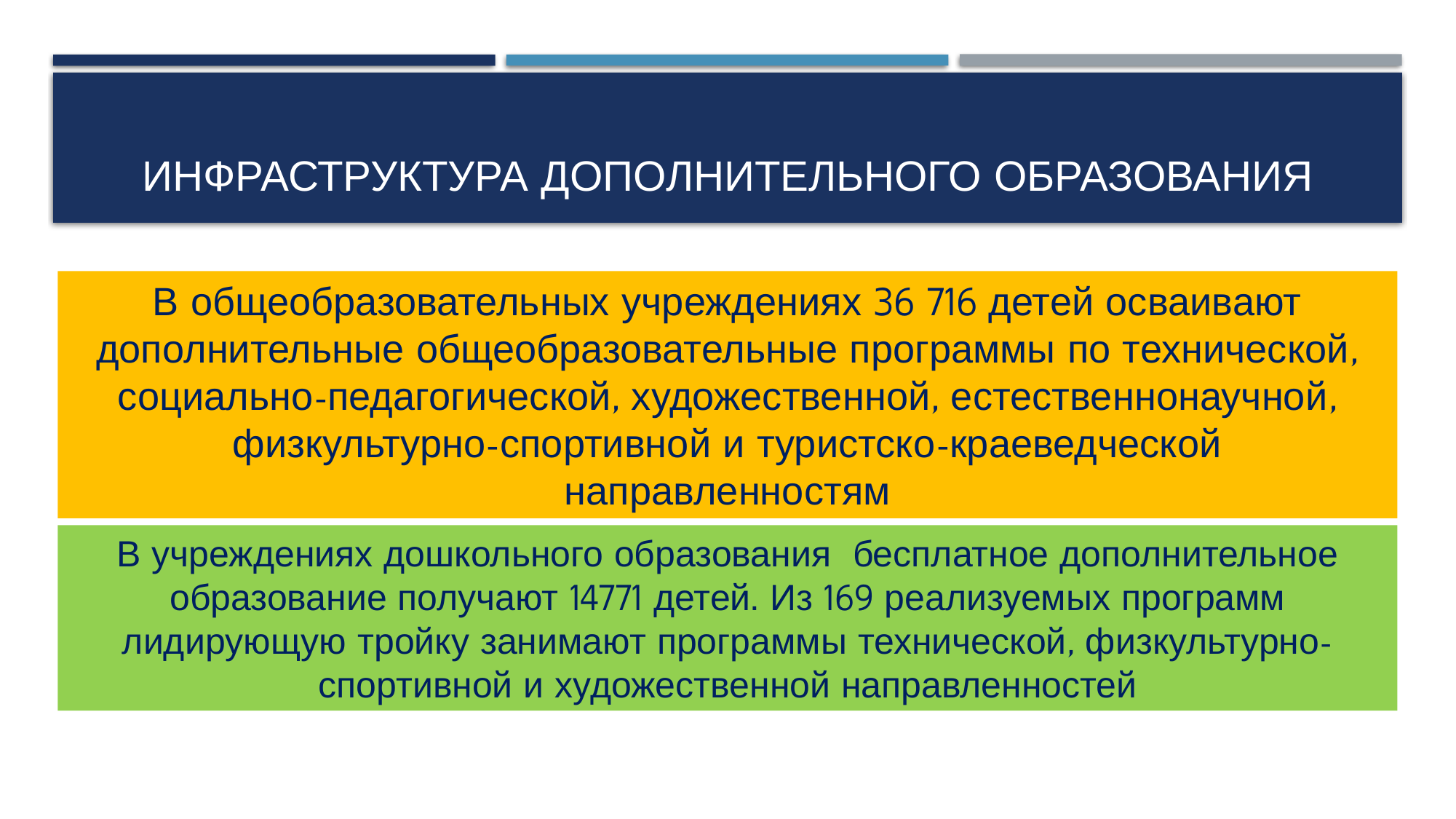

# Инфраструктура дополнительного образования
В общеобразовательных учреждениях 36 716 детей осваивают дополнительные общеобразовательные программы по технической, социально-педагогической, художественной, естественнонаучной, физкультурно-спортивной и туристско-краеведческой направленностям
В учреждениях дошкольного образования  бесплатное дополнительное образование получают 14771 детей. Из 169 реализуемых программ лидирующую тройку занимают программы технической, физкультурно-спортивной и художественной направленностей